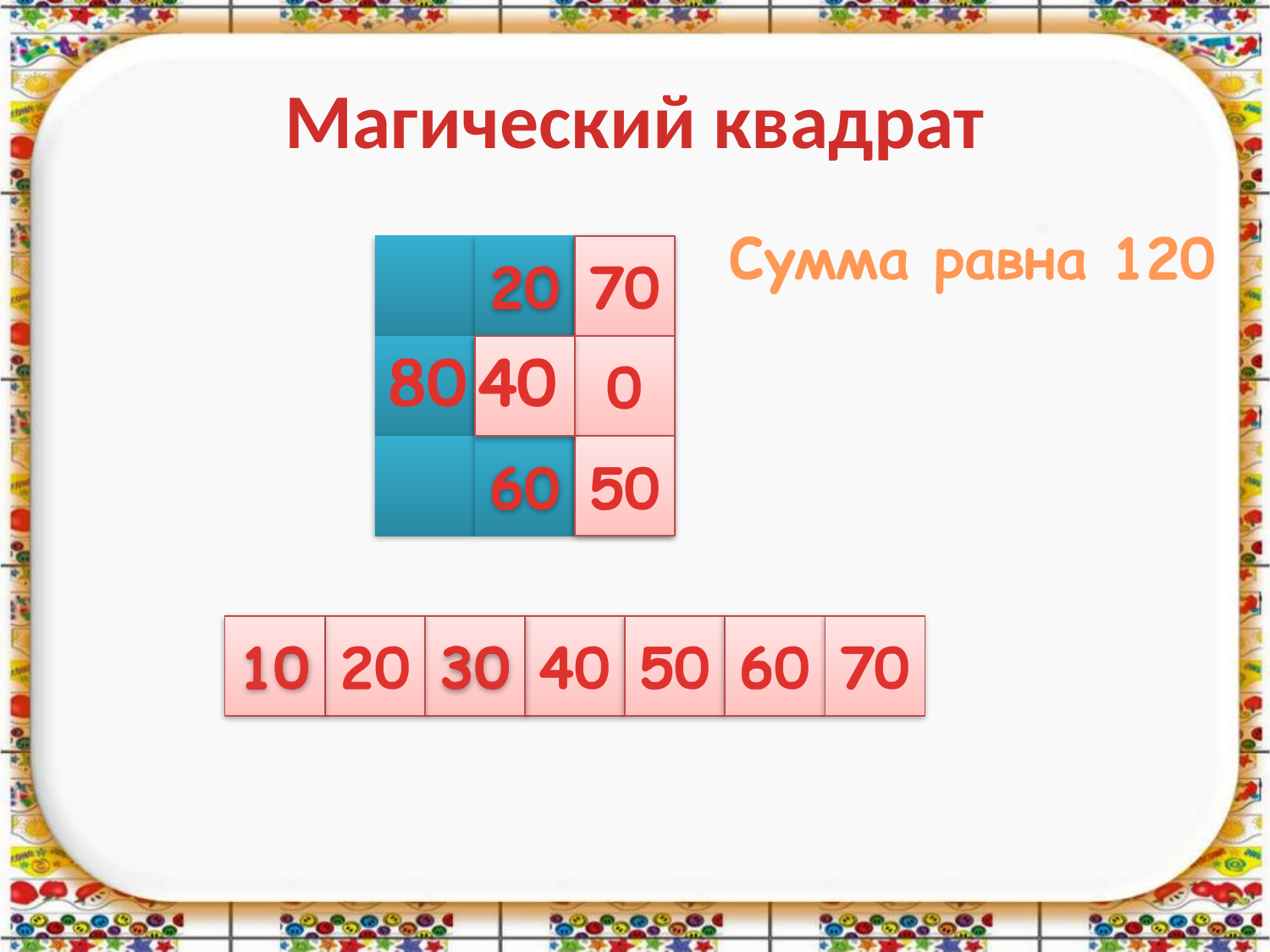

# Магический квадрат
Сумма равна 120

20

70
70

80
40

0
0

60
50

50
10
10
20
30
30
40
50
60
70